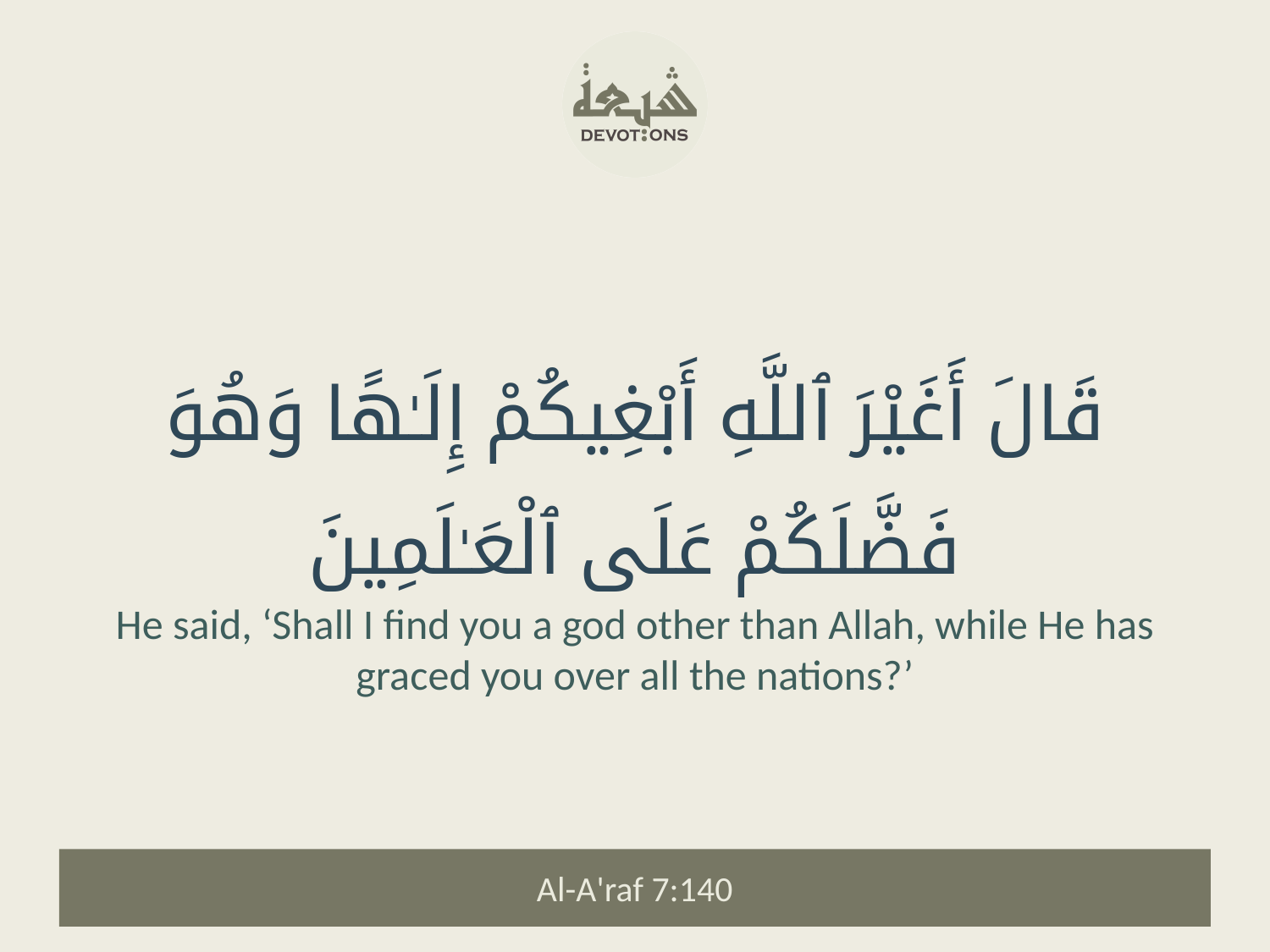

قَالَ أَغَيْرَ ٱللَّهِ أَبْغِيكُمْ إِلَـٰهًا وَهُوَ فَضَّلَكُمْ عَلَى ٱلْعَـٰلَمِينَ
He said, ‘Shall I find you a god other than Allah, while He has graced you over all the nations?’
Al-A'raf 7:140